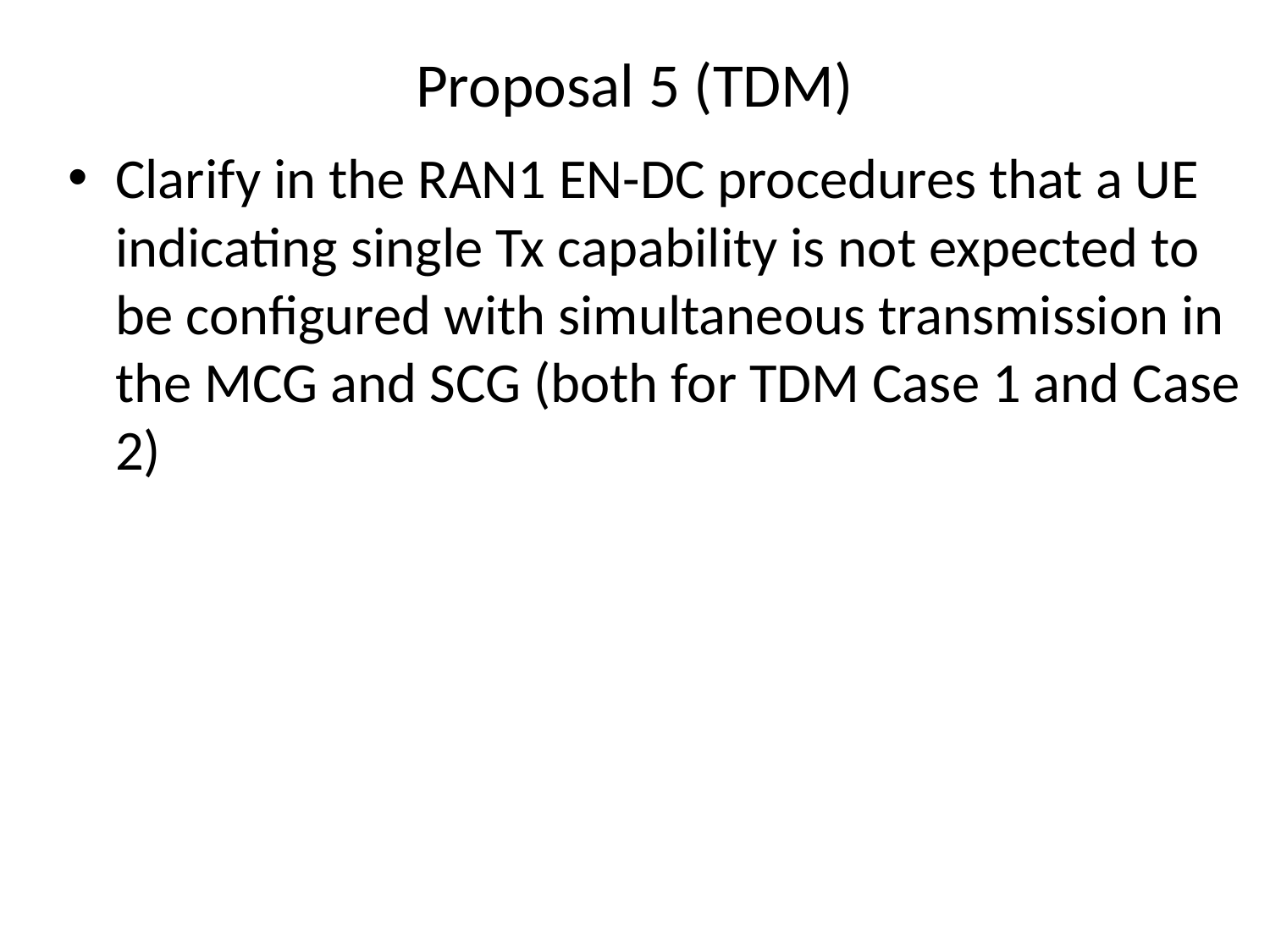

# Proposal 5 (TDM)
Clarify in the RAN1 EN-DC procedures that a UE indicating single Tx capability is not expected to be configured with simultaneous transmission in the MCG and SCG (both for TDM Case 1 and Case 2)